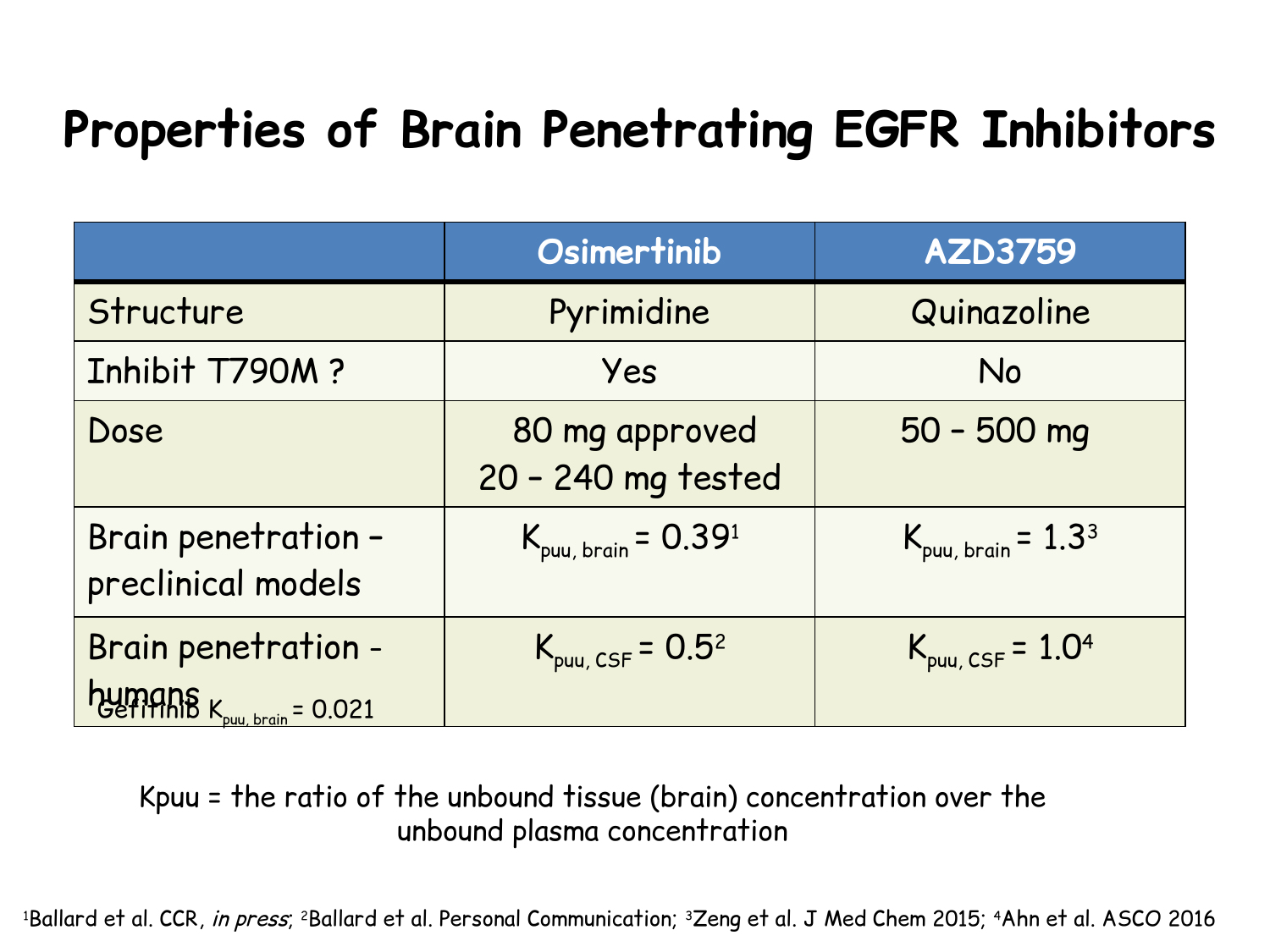

# Properties of Brain Penetrating EGFR Inhibitors
|  | Osimertinib | AZD3759 |
| --- | --- | --- |
| Structure | Pyrimidine | Quinazoline |
| Inhibit T790M ? | Yes | No |
| Dose | 80 mg approved 20 – 240 mg tested | 50 – 500 mg |
| Brain penetration – preclinical models | Kpuu, brain = 0.391 | Kpuu, brain = 1.33 |
| Brain penetration - humans | Kpuu, CSF = 0.52 | Kpuu, CSF = 1.04 |
Gefitinib Kpuu, brain = 0.021
Kpuu = the ratio of the unbound tissue (brain) concentration over the unbound plasma concentration
1Ballard et al. CCR, in press; 2Ballard et al. Personal Communication; 3Zeng et al. J Med Chem 2015; 4Ahn et al. ASCO 2016